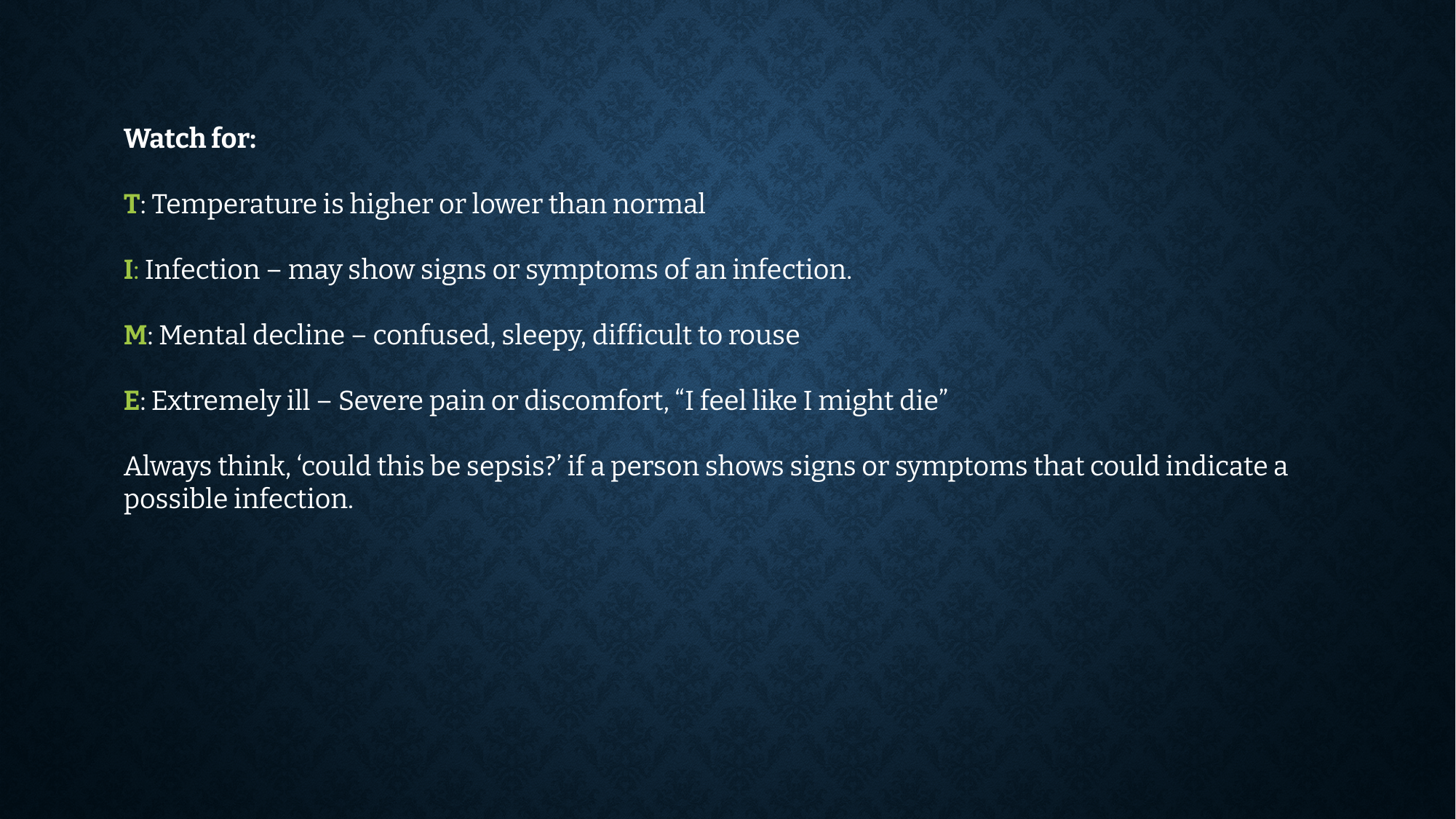

Watch for:

T: Temperature is higher or lower than normal

I: Infection – may show signs or symptoms of an infection.

M: Mental decline – confused, sleepy, difficult to rouse

E: Extremely ill – Severe pain or discomfort, “I feel like I might die”

Always think, ‘could this be sepsis?’ if a person shows signs or symptoms that could indicate a possible infection.